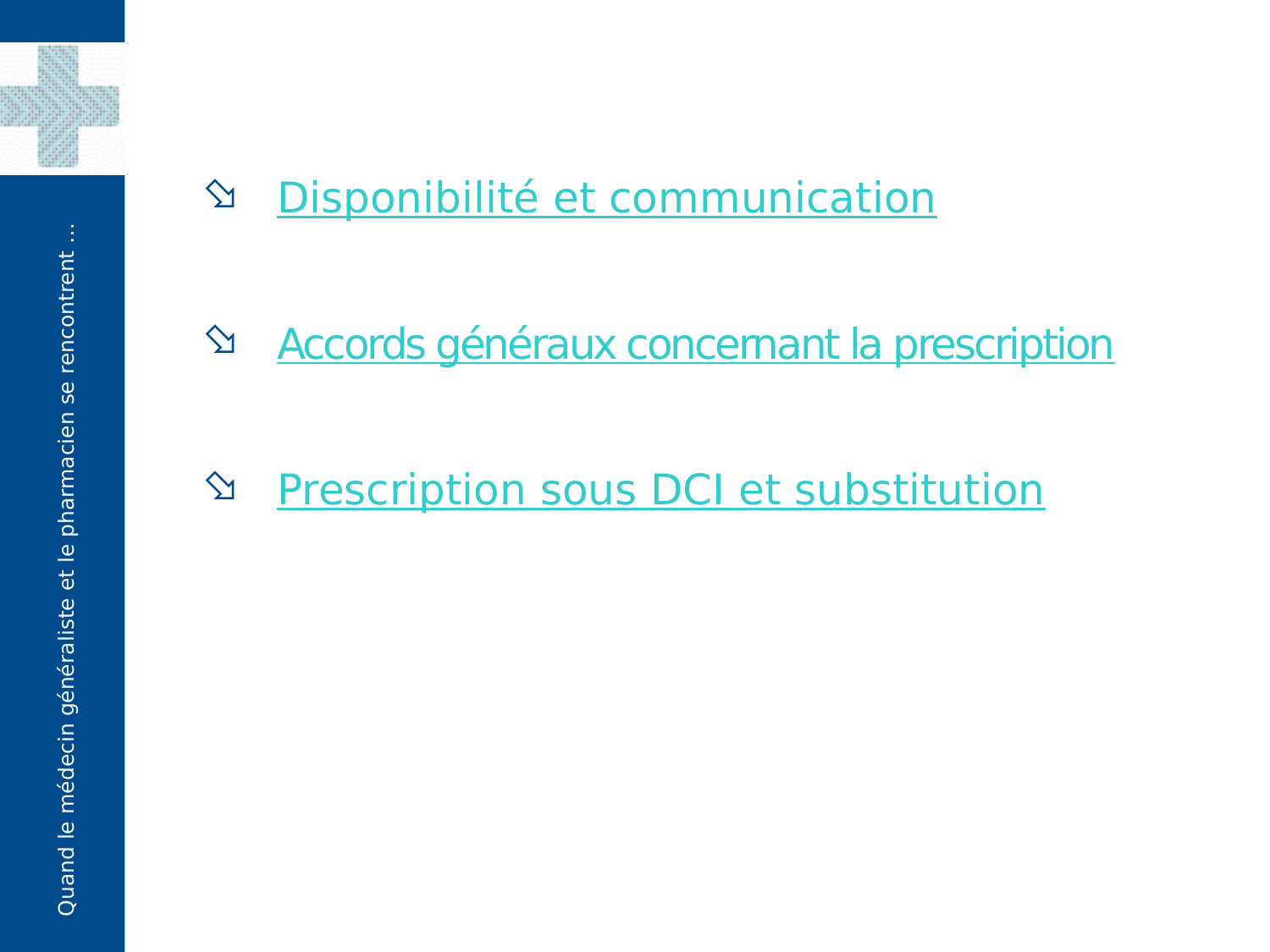

Disponibilité et communication
Accords généraux concernant la prescription
Prescription sous DCI et substitution